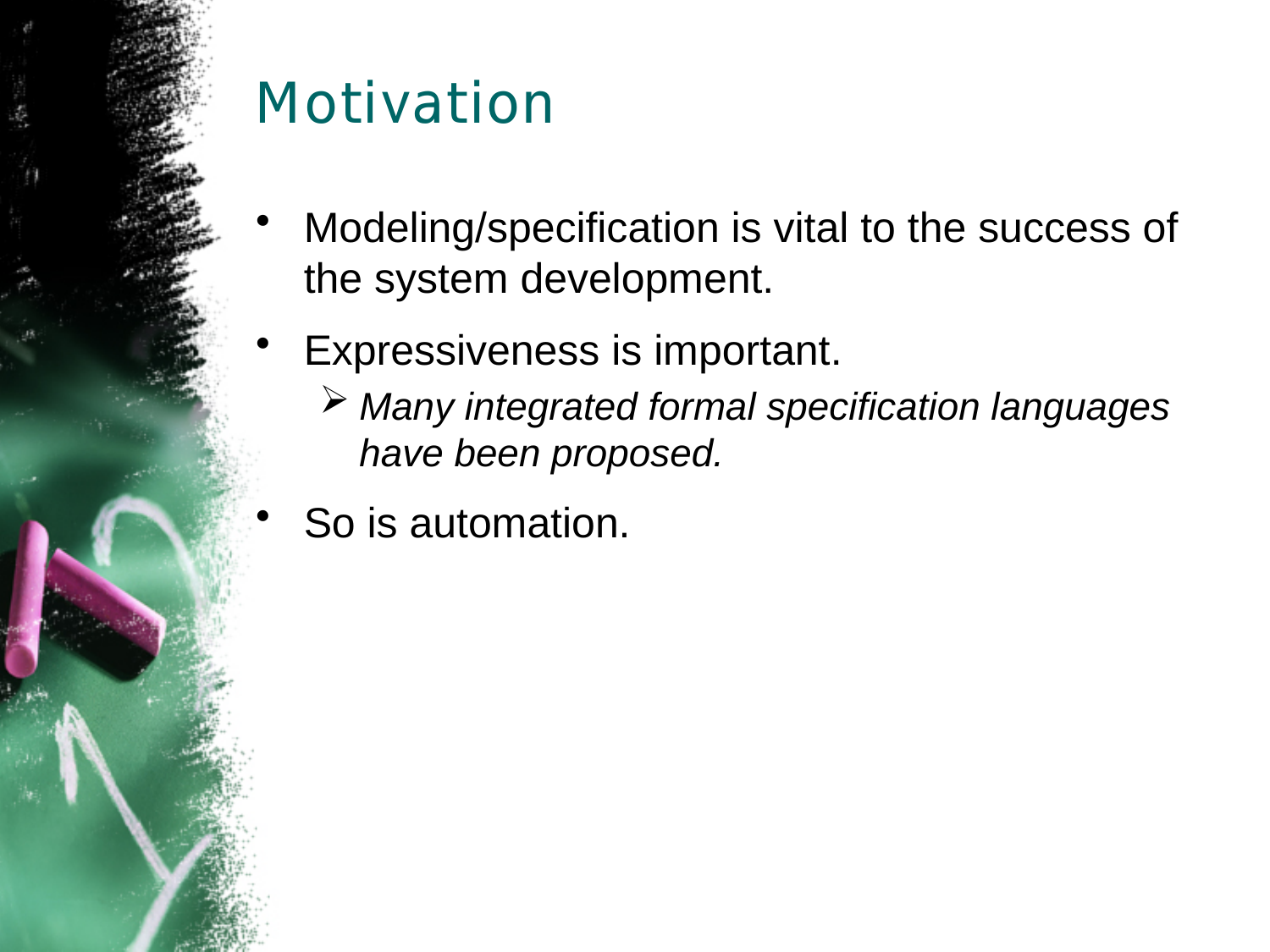

# Motivation
Modeling/specification is vital to the success of the system development.
Expressiveness is important.
Many integrated formal specification languages have been proposed.
So is automation.